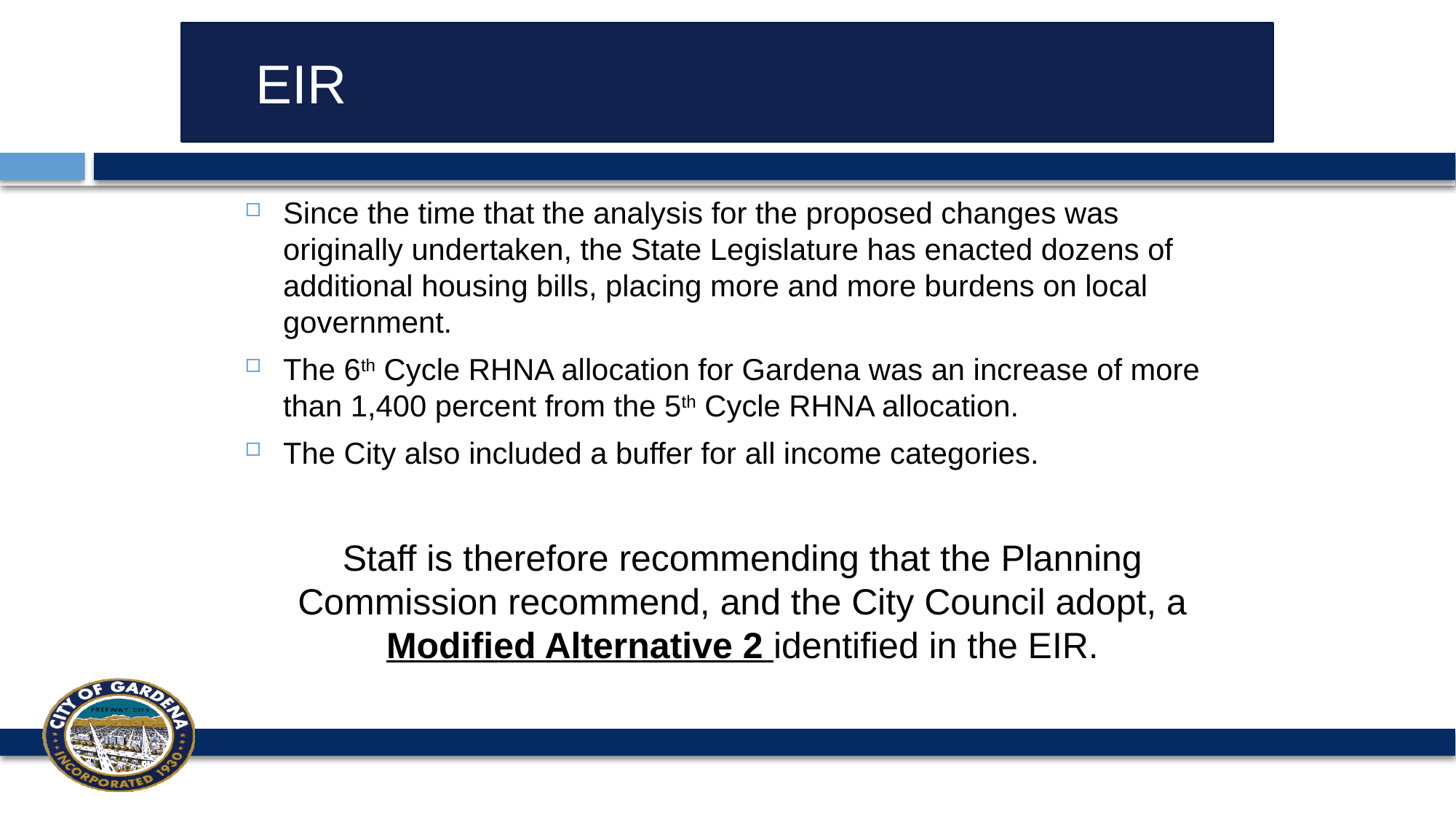

EIR
Since the time that the analysis for the proposed changes was originally undertaken, the State Legislature has enacted dozens of additional housing bills, placing more and more burdens on local government.
The 6th Cycle RHNA allocation for Gardena was an increase of more than 1,400 percent from the 5th Cycle RHNA allocation.
The City also included a buffer for all income categories.

Staff is therefore recommending that the Planning Commission recommend, and the City Council adopt, a Modified Alternative 2 identified in the EIR.